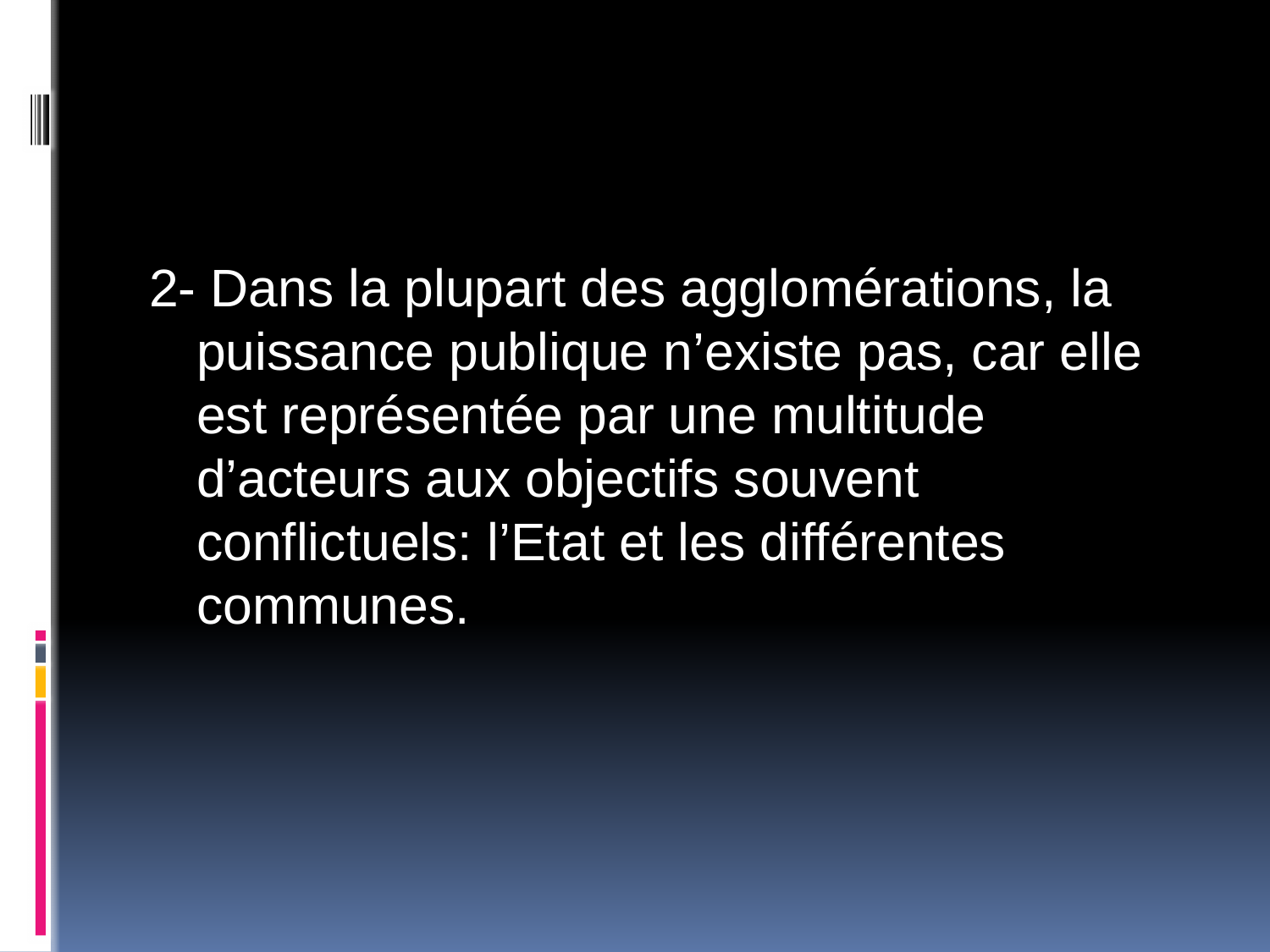

#
2- Dans la plupart des agglomérations, la puissance publique n’existe pas, car elle est représentée par une multitude d’acteurs aux objectifs souvent conflictuels: l’Etat et les différentes communes.